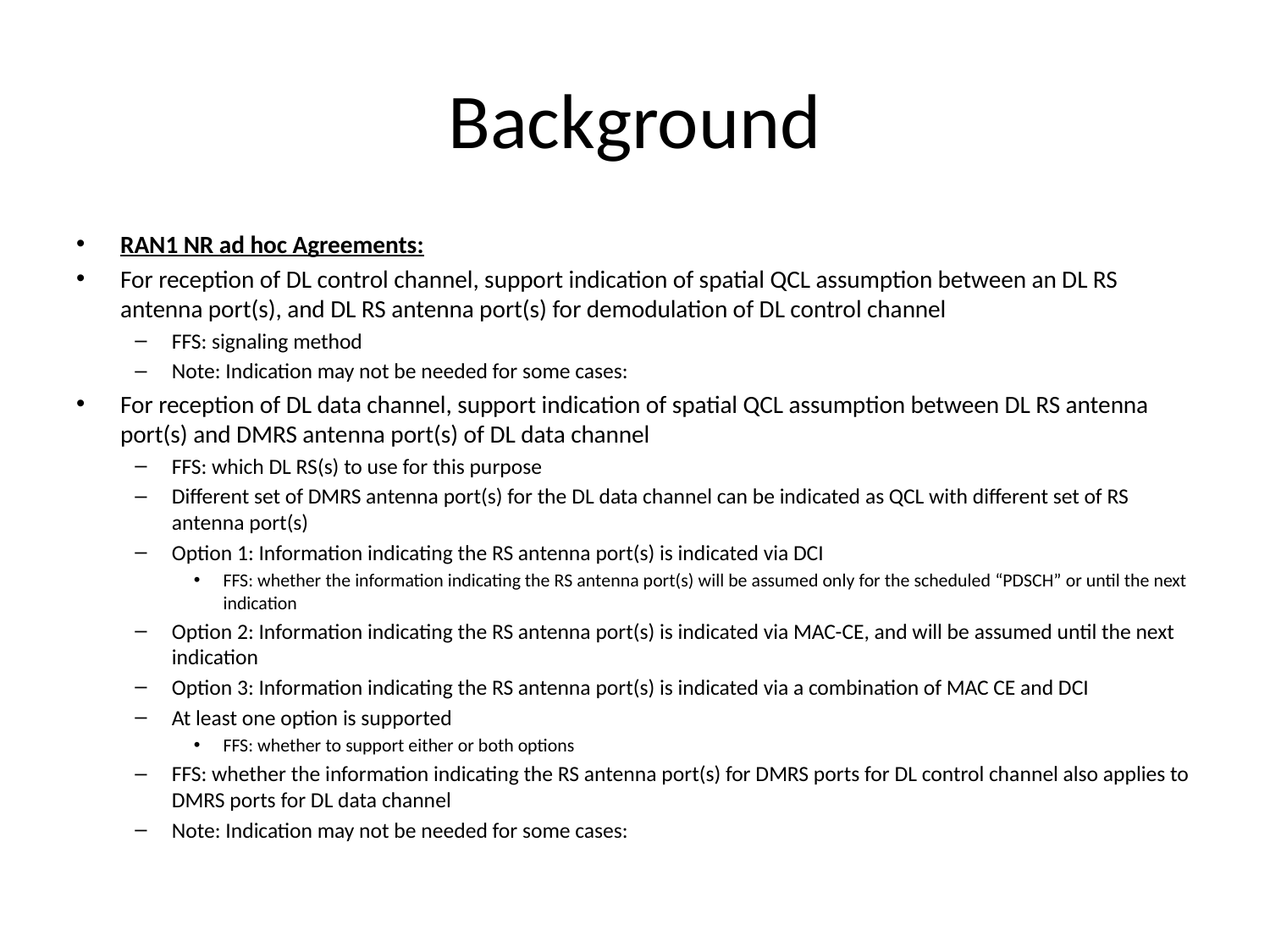

# Background
RAN1 NR ad hoc Agreements:
For reception of DL control channel, support indication of spatial QCL assumption between an DL RS antenna port(s), and DL RS antenna port(s) for demodulation of DL control channel
FFS: signaling method
Note: Indication may not be needed for some cases:
For reception of DL data channel, support indication of spatial QCL assumption between DL RS antenna port(s) and DMRS antenna port(s) of DL data channel
FFS: which DL RS(s) to use for this purpose
Different set of DMRS antenna port(s) for the DL data channel can be indicated as QCL with different set of RS antenna port(s)
Option 1: Information indicating the RS antenna port(s) is indicated via DCI
FFS: whether the information indicating the RS antenna port(s) will be assumed only for the scheduled “PDSCH” or until the next indication
Option 2: Information indicating the RS antenna port(s) is indicated via MAC-CE, and will be assumed until the next indication
Option 3: Information indicating the RS antenna port(s) is indicated via a combination of MAC CE and DCI
At least one option is supported
FFS: whether to support either or both options
FFS: whether the information indicating the RS antenna port(s) for DMRS ports for DL control channel also applies to DMRS ports for DL data channel
Note: Indication may not be needed for some cases: